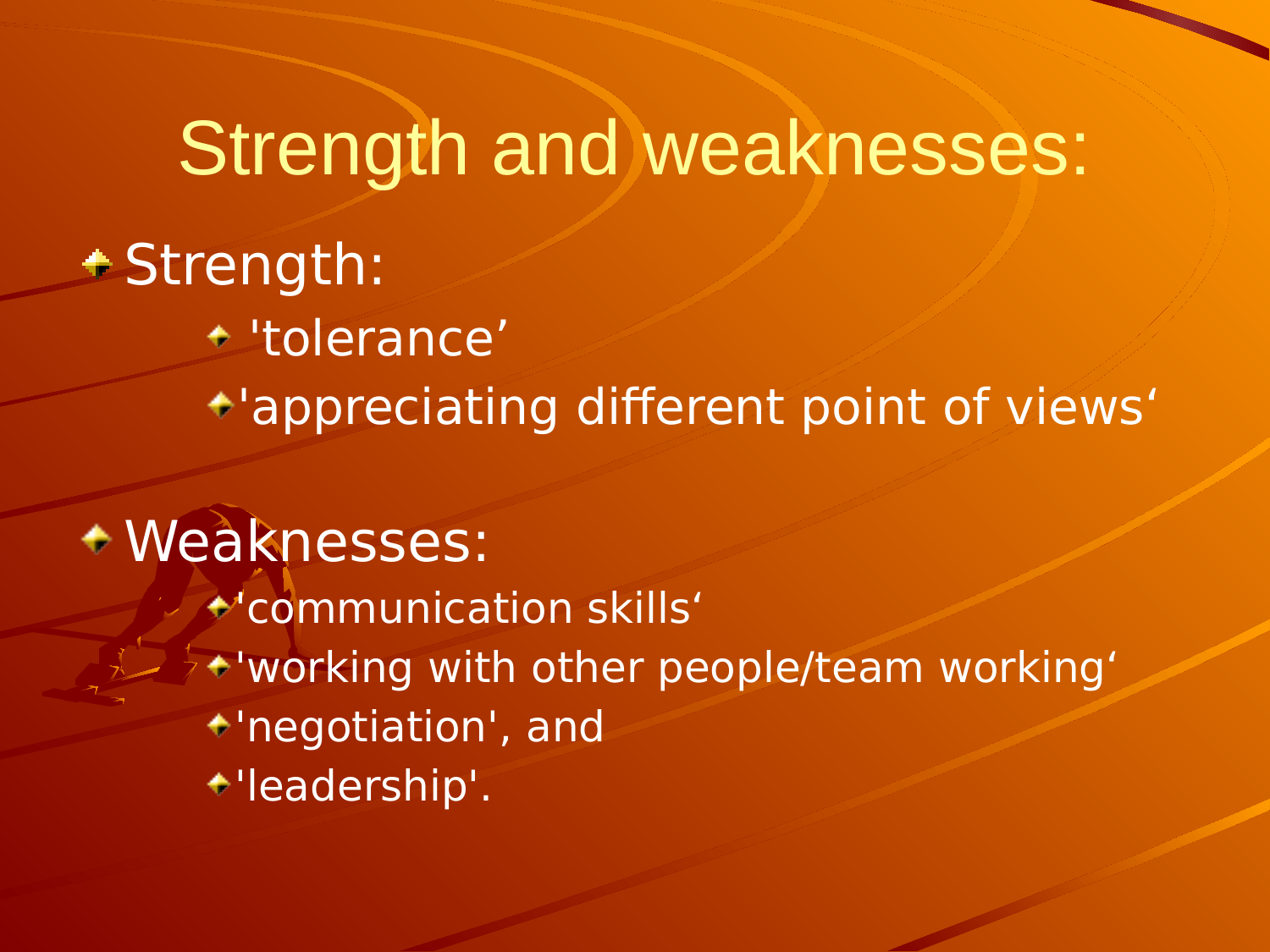

# Strength and weaknesses:
Strength:
 'tolerance’
'appreciating different point of views‘

Weaknesses:
'communication skills‘
'working with other people/team working‘
'negotiation', and
'leadership'.